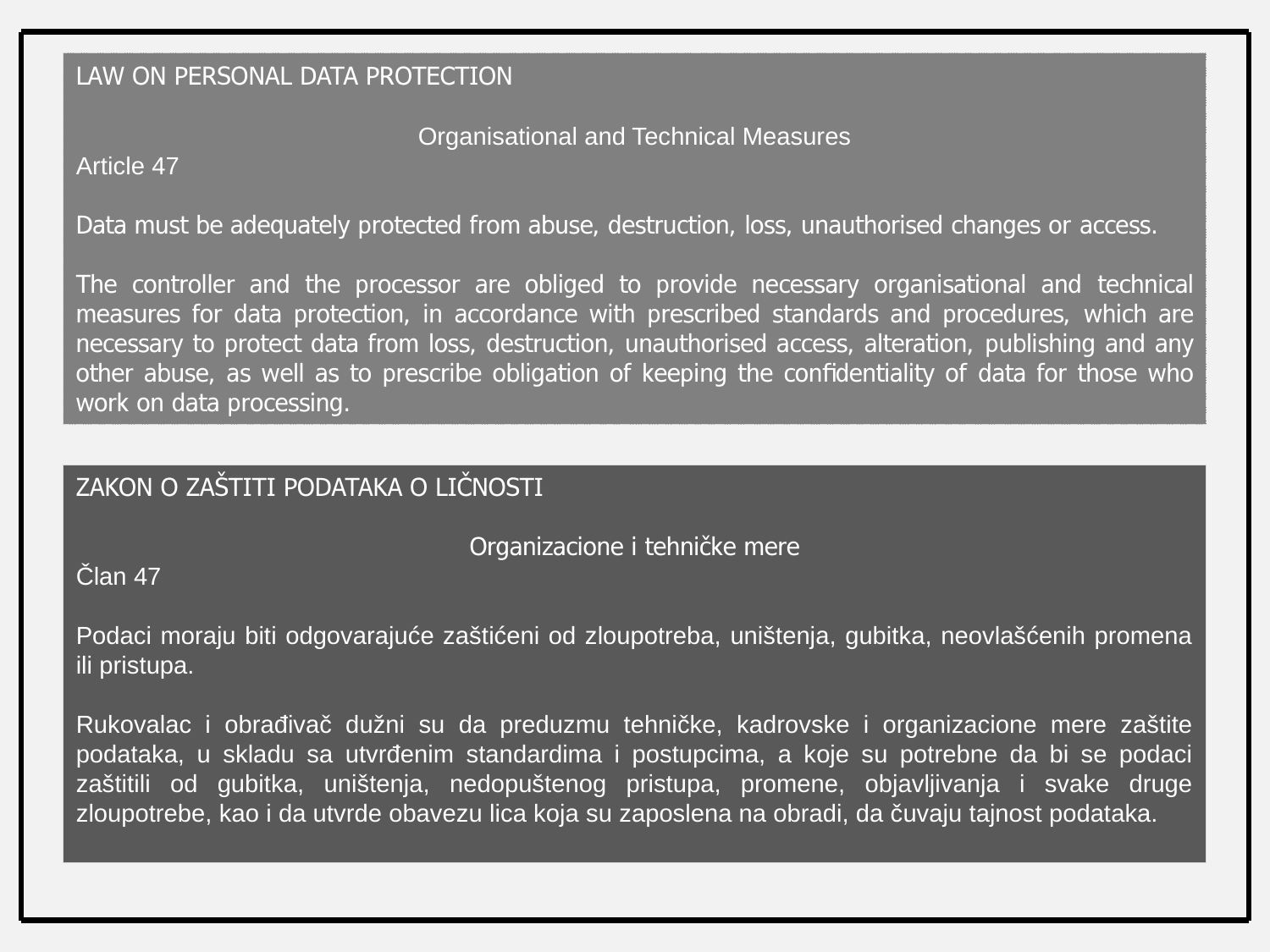

LAW ON PERSONAL DATA PROTECTION

Organisational and Technical Measures
Article 47

Data must be adequately protected from abuse, destruction, loss, unauthorised changes or access.

The controller and the processor are obliged to provide necessary organisational and technical measures for data protection, in accordance with prescribed standards and procedures, which are necessary to protect data from loss, destruction, unauthorised access, alteration, publishing and any other abuse, as well as to prescribe obligation of keeping the confidentiality of data for those who work on data processing.
ZAKON O ZAŠTITI PODATAKA O LIČNOSTI

Organizacione i tehničke mere
Član 47

Podaci moraju biti odgovarajuće zaštićeni od zloupotreba, uništenja, gubitka, neovlašćenih promena ili pristupa.

Rukovalac i obrađivač dužni su da preduzmu tehničke, kadrovske i organizacione mere zaštite podataka, u skladu sa utvrđenim standardima i postupcima, a koje su potrebne da bi se podaci zaštitili od gubitka, uništenja, nedopuštenog pristupa, promene, objavljivanja i svake druge zloupotrebe, kao i da utvrde obavezu lica koja su zaposlena na obradi, da čuvaju tajnost podataka.